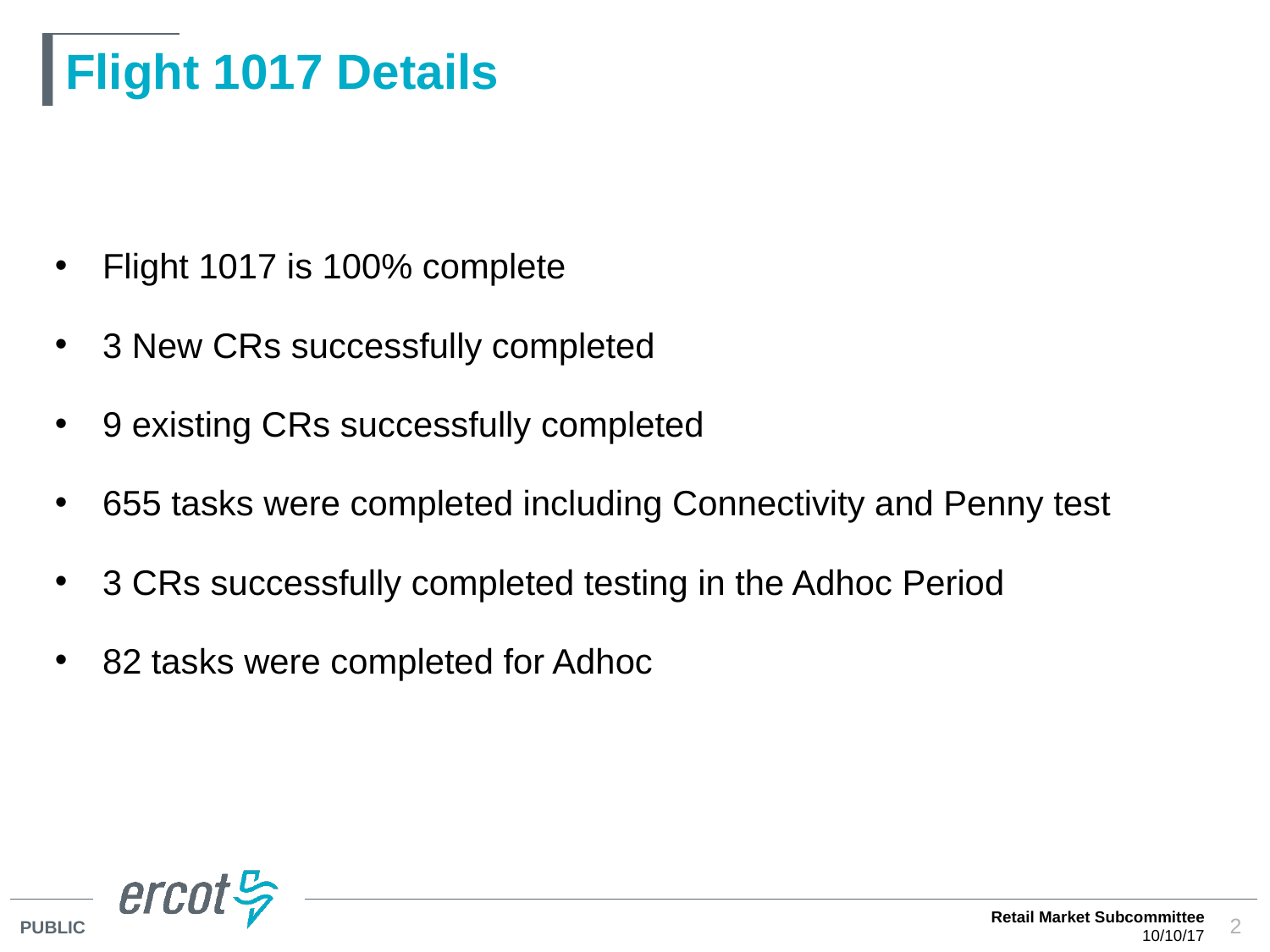

# Flight 1017 Details

Flight 1017 is 100% complete
3 New CRs successfully completed
9 existing CRs successfully completed
655 tasks were completed including Connectivity and Penny test
3 CRs successfully completed testing in the Adhoc Period
82 tasks were completed for Adhoc
Retail Market Subcommittee
10/10/17
2